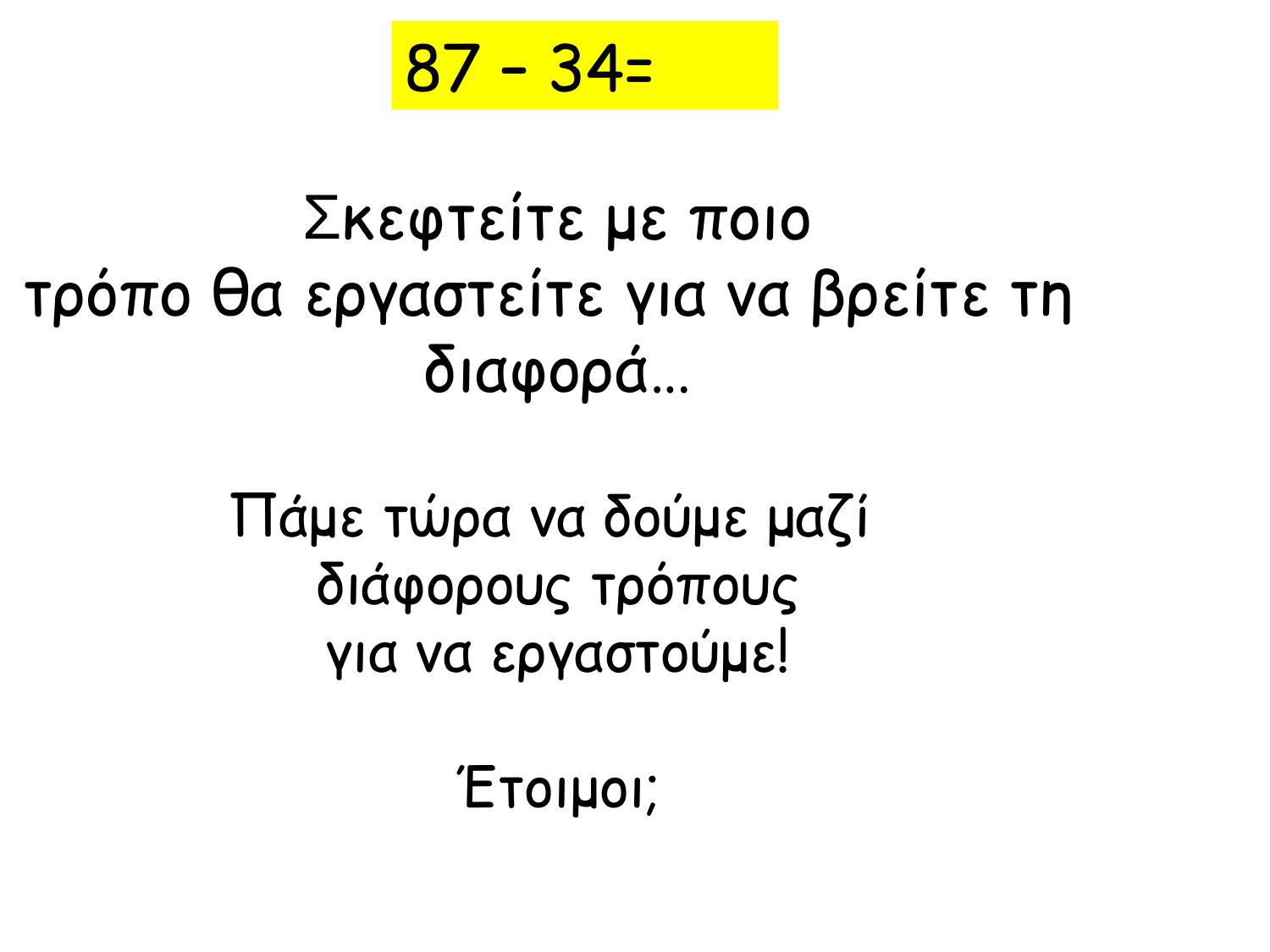

87 – 34=
Σκεφτείτε με ποιο
τρόπο θα εργαστείτε για να βρείτε τη
διαφορά…

Πάμε τώρα να δούμε μαζί
διάφορους τρόπους
για να εργαστούμε!

Έτοιμοι;